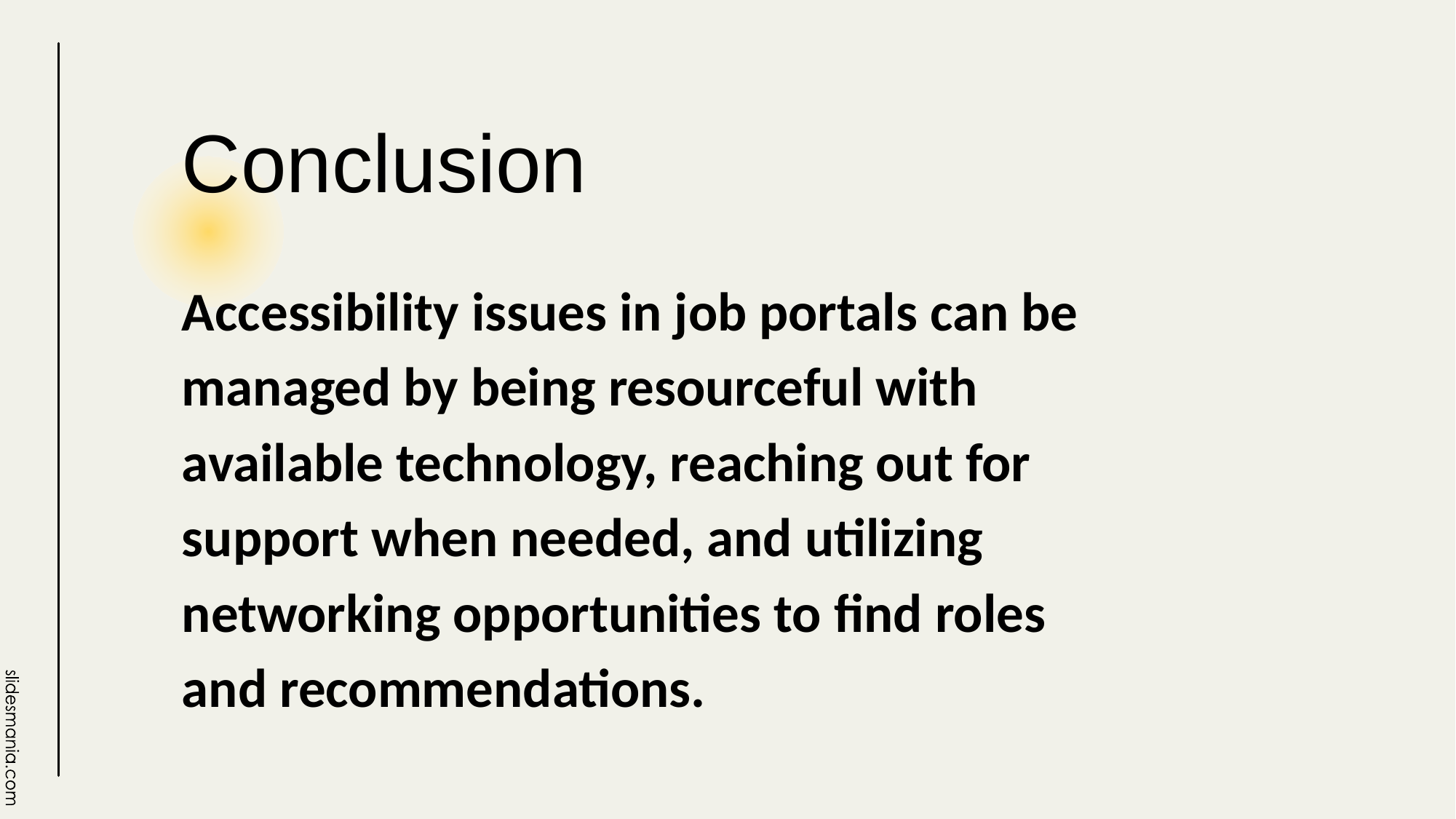

# Conclusion

Accessibility issues in job portals can be managed by being resourceful with available technology, reaching out for support when needed, and utilizing networking opportunities to find roles and recommendations.